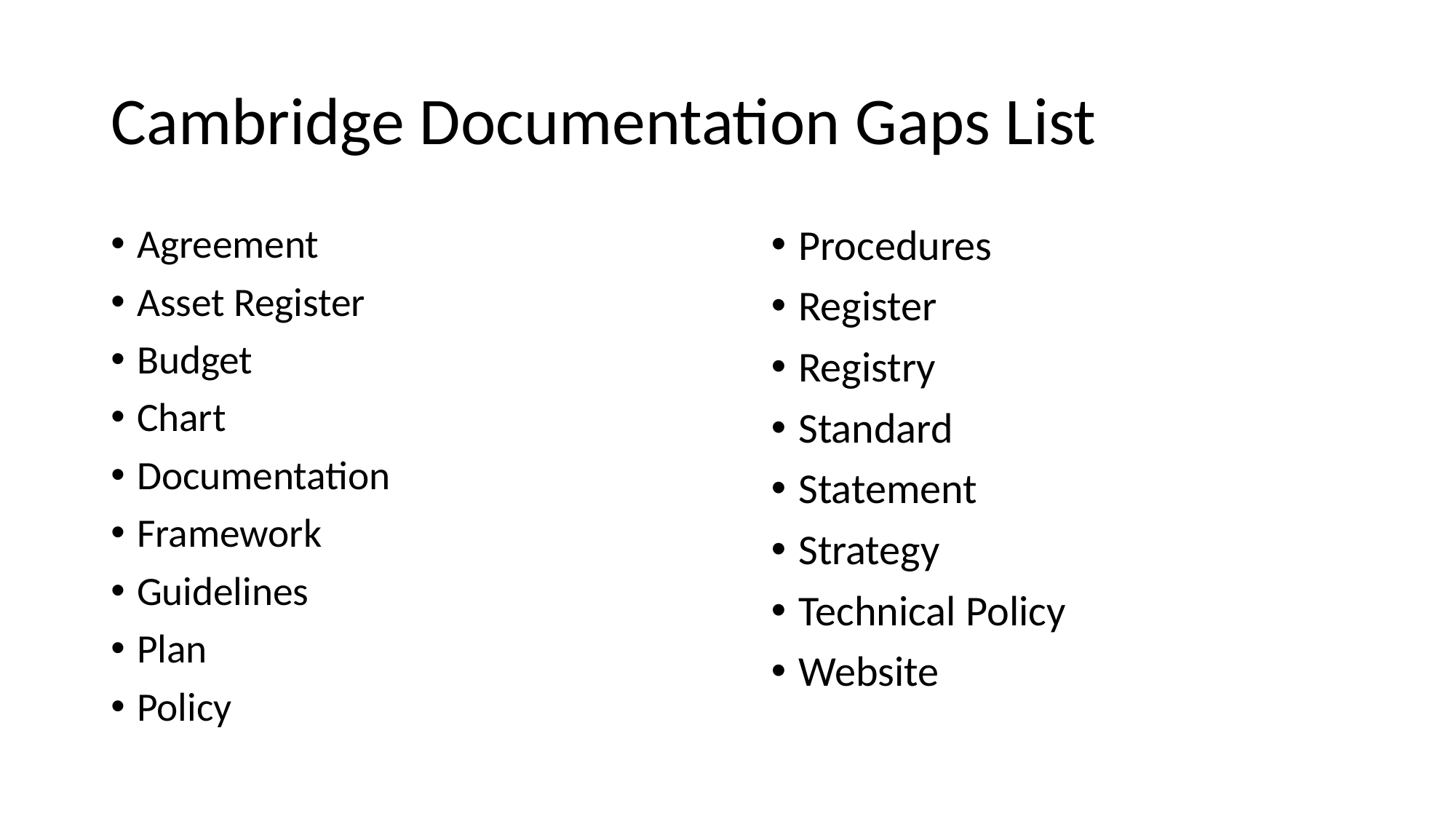

# Cambridge Documentation Gaps List
Agreement
Asset Register
Budget
Chart
Documentation
Framework
Guidelines
Plan
Policy

Procedures
Register
Registry
Standard
Statement
Strategy
Technical Policy
Website